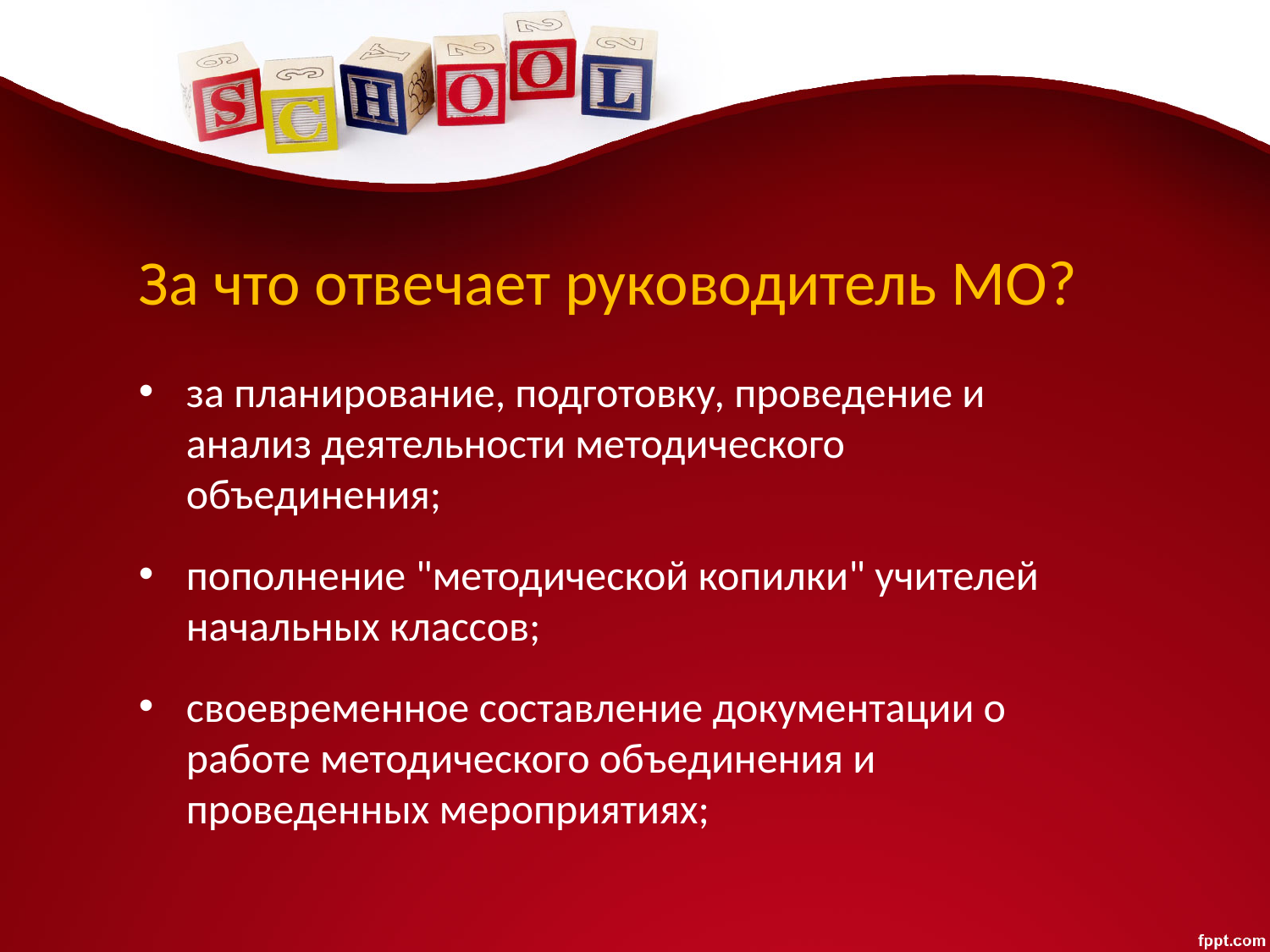

# За что отвечает руководитель МО?
за планирование, подготовку, проведение и анализ деятельности методического объединения;

пополнение "методической копилки" учителей начальных классов;

своевременное составление документации о работе методического объединения и проведенных мероприятиях;